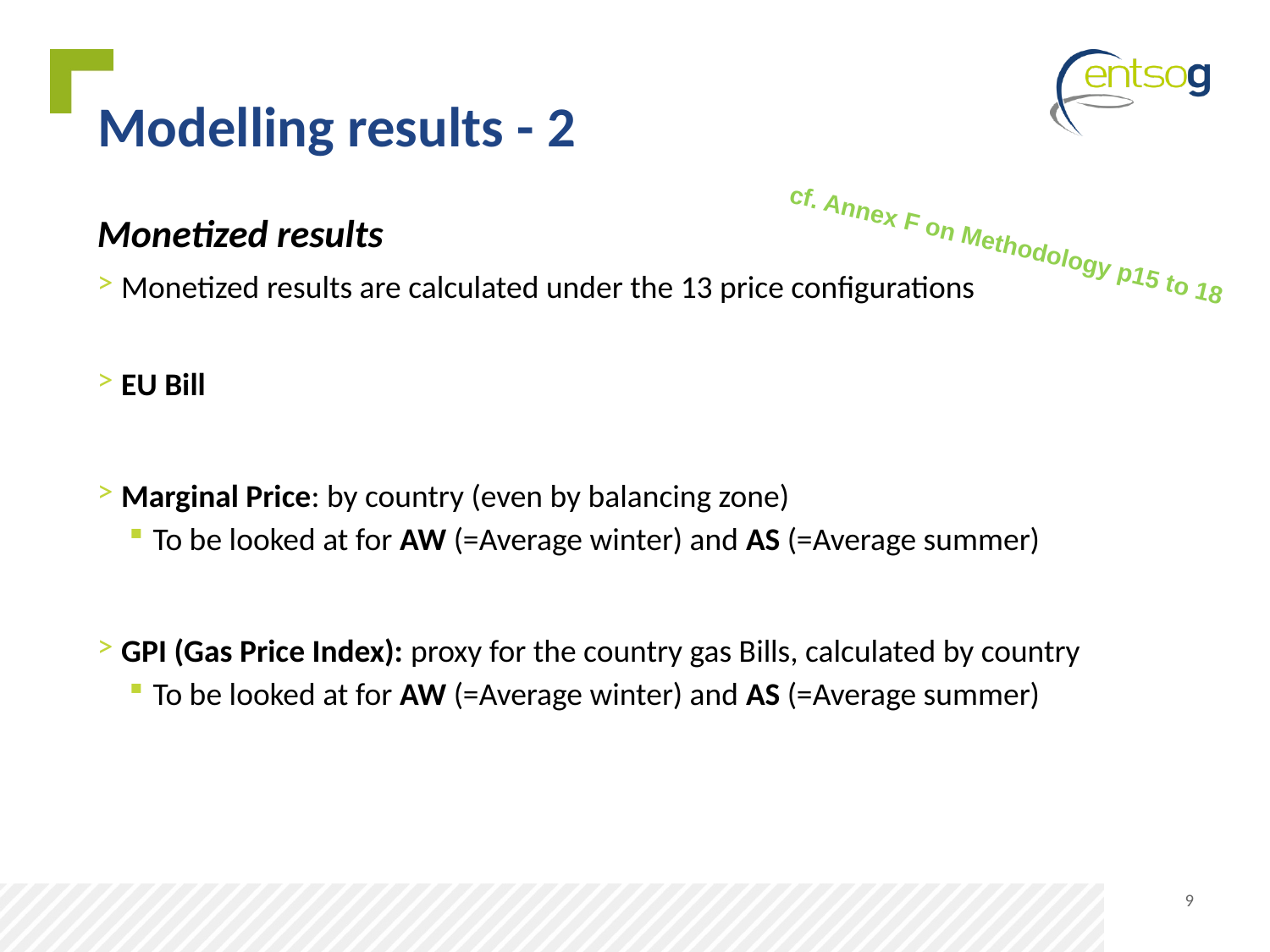

# Modelling results - 2
Monetized results
Monetized results are calculated under the 13 price configurations

EU Bill

Marginal Price: by country (even by balancing zone)
To be looked at for AW (=Average winter) and AS (=Average summer)

GPI (Gas Price Index): proxy for the country gas Bills, calculated by country
To be looked at for AW (=Average winter) and AS (=Average summer)

cf. Annex F on Methodology p15 to 18
9